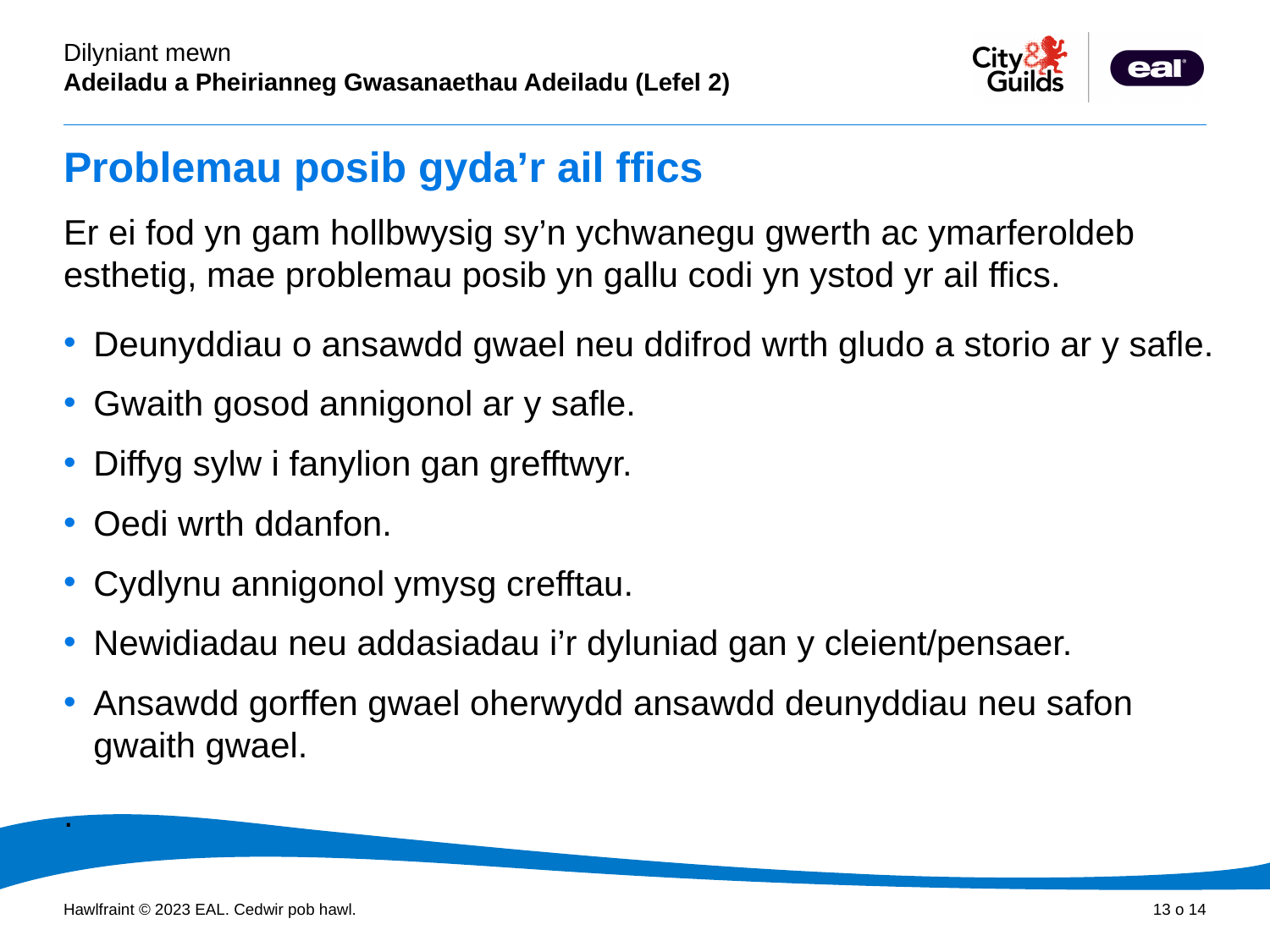

# Problemau posib gyda’r ail ffics
Er ei fod yn gam hollbwysig sy’n ychwanegu gwerth ac ymarferoldeb esthetig, mae problemau posib yn gallu codi yn ystod yr ail ffics.
Deunyddiau o ansawdd gwael neu ddifrod wrth gludo a storio ar y safle.
Gwaith gosod annigonol ar y safle.
Diffyg sylw i fanylion gan grefftwyr.
Oedi wrth ddanfon.
Cydlynu annigonol ymysg crefftau.
Newidiadau neu addasiadau i’r dyluniad gan y cleient/pensaer.
Ansawdd gorffen gwael oherwydd ansawdd deunyddiau neu safon gwaith gwael.
.